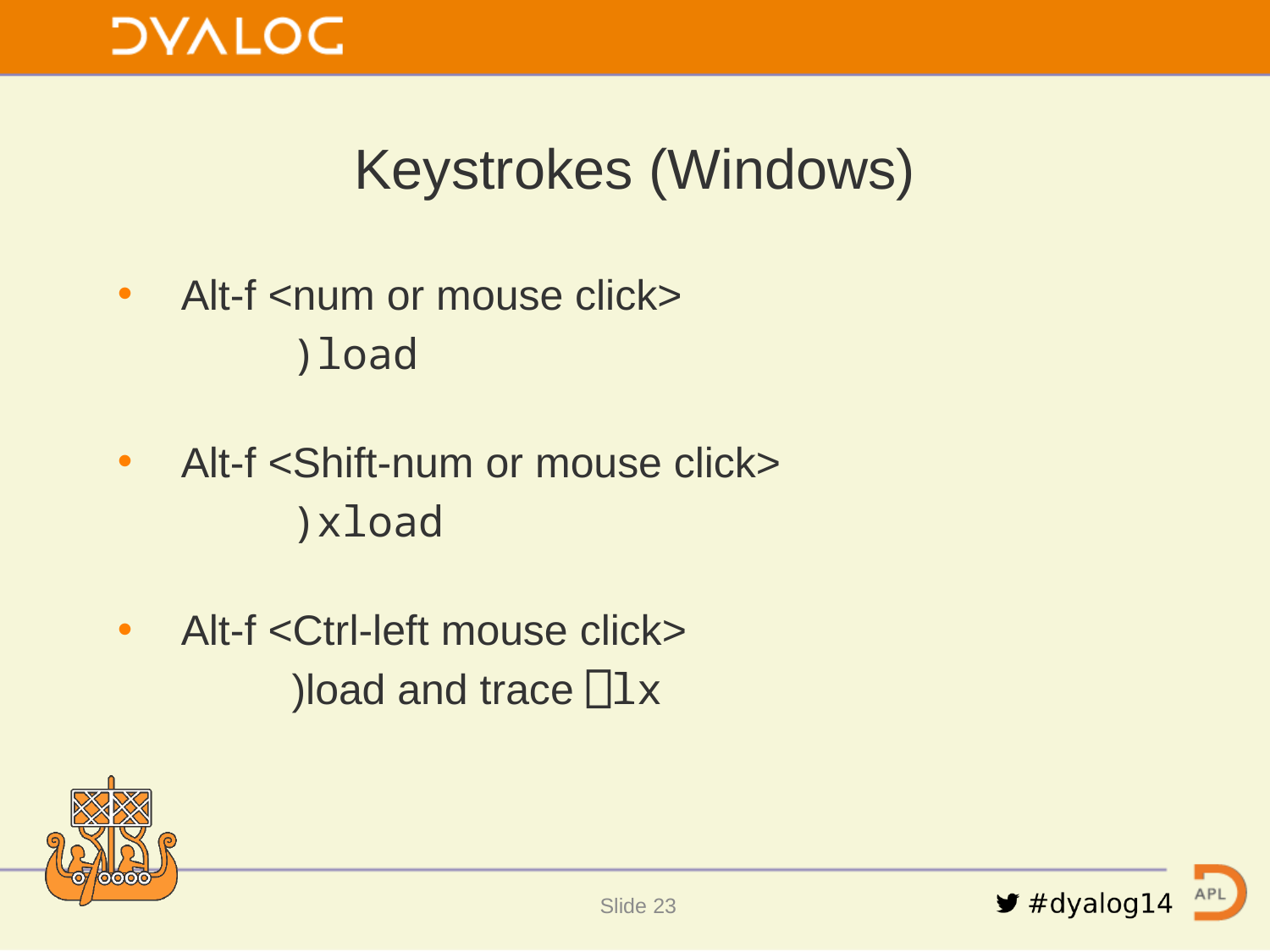

Keystrokes (Windows)

Alt-f <num or mouse click>
      )load

Alt-f <Shift-num or mouse click>
      )xload

Alt-f <Ctrl-left mouse click>
      )load and trace ⎕lx
Slide 23